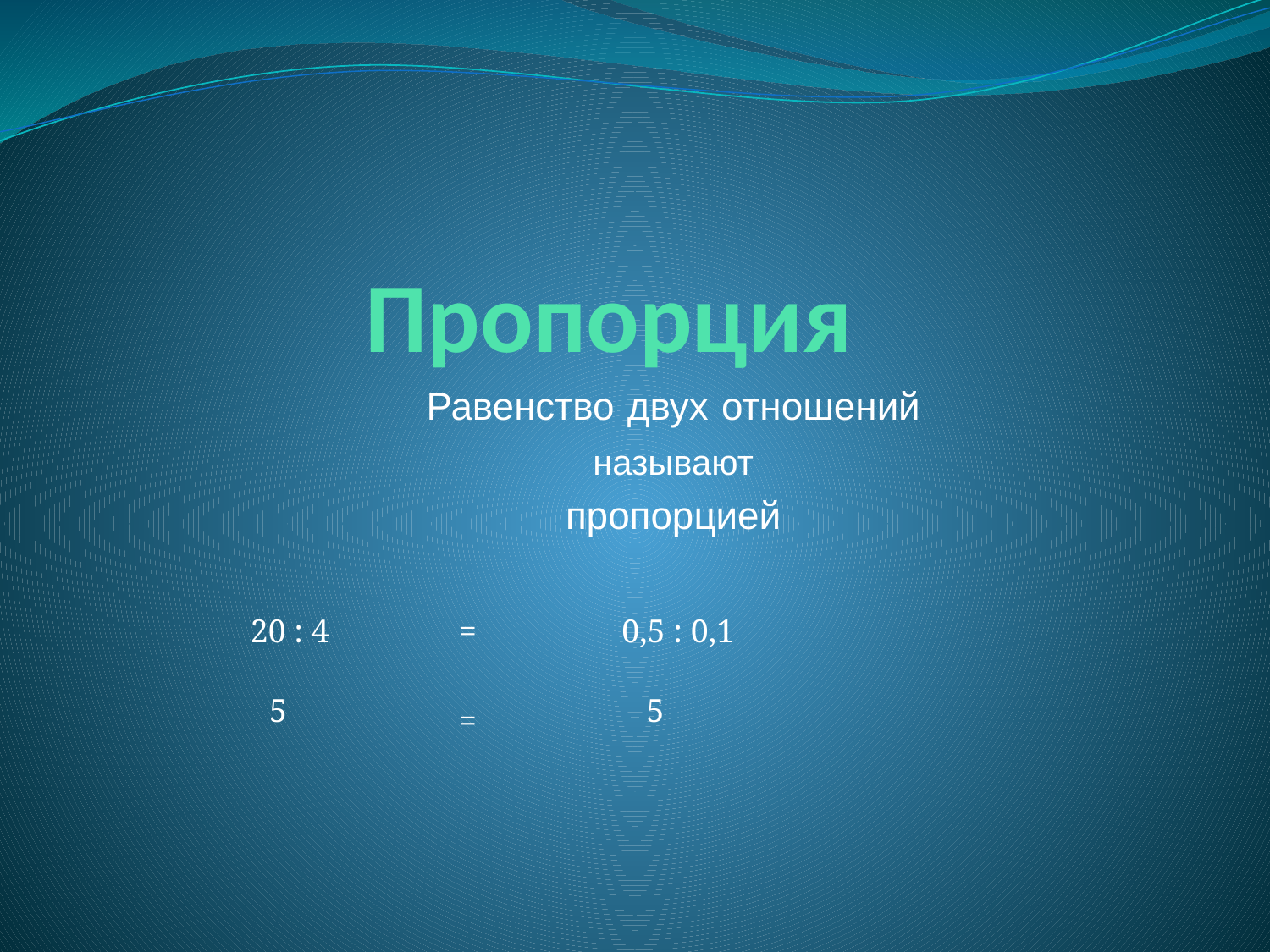

# Пропорция
Равенство двух отношений
называют
пропорцией

20 : 4
=
0,5 : 0,1
5
5
=